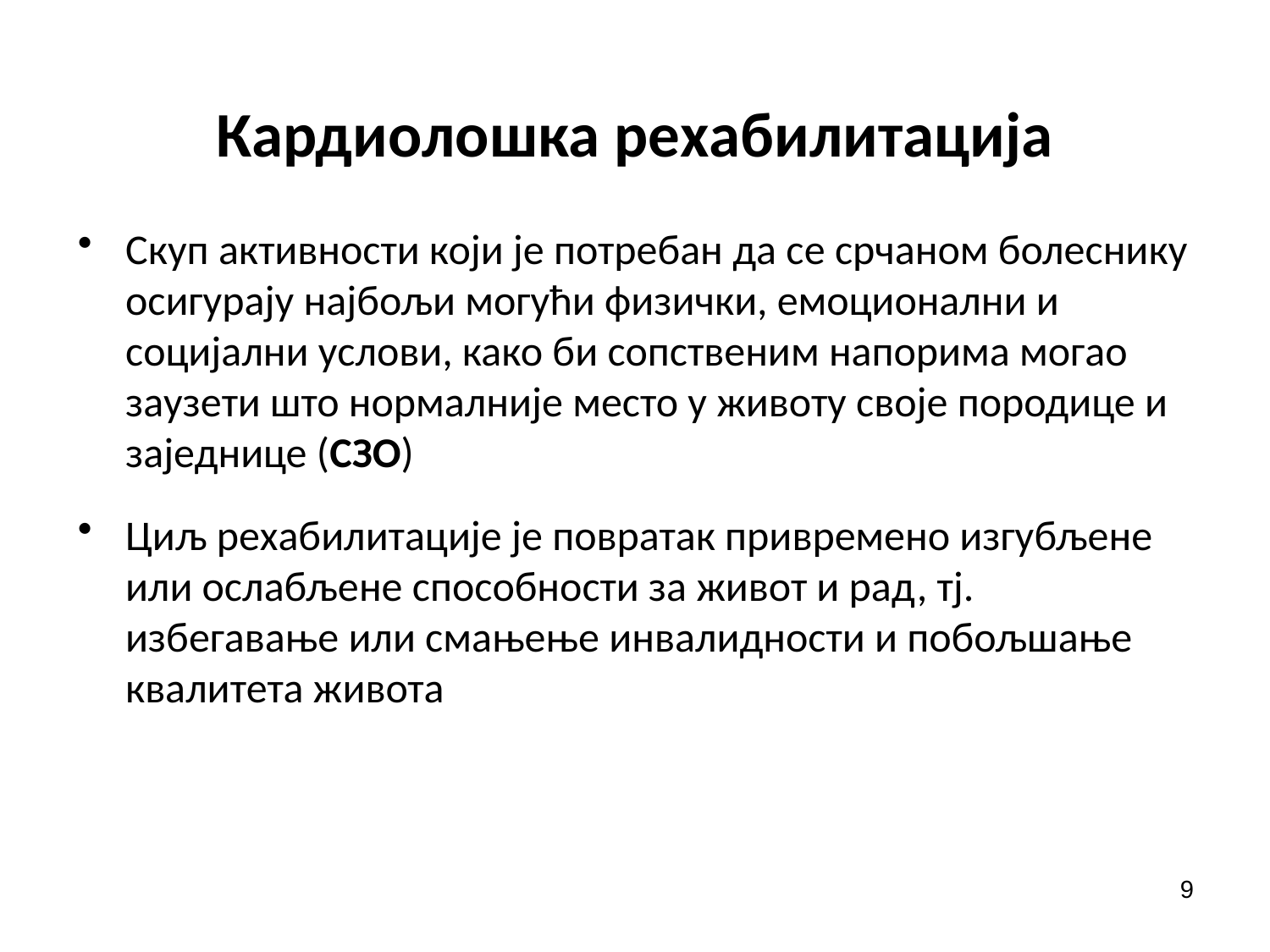

# Кардиолошка рехабилитација
Скуп активности који је потребан да се срчаном болеснику осигурају најбољи могући физички, емоционални и социјални услови, како би сопственим напорима могао заузети што нормалније место у животу своје породице и заједнице (СЗО)
Циљ рехабилитације је повратак привремено изгубљене или ослабљене способности за живот и рад, тј. избегавање или смањење инвалидности и побољшање квалитета живота

9